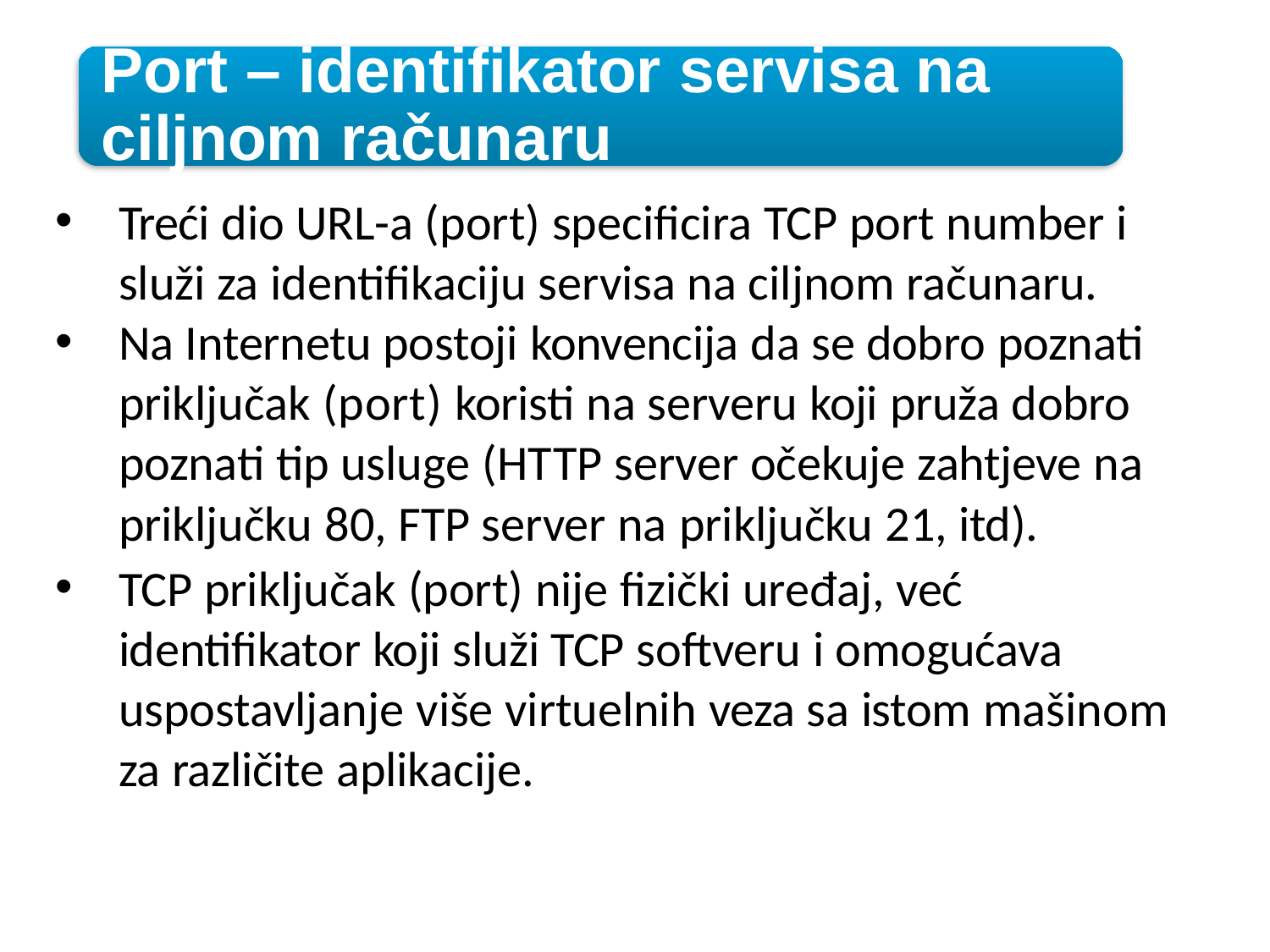

Port – identifikator servisa na ciljnom računaru
Treći dio URL-a (port) specificira TCP port number i služi za identifikaciju servisa na ciljnom računaru.
Na Internetu postoji konvencija da se dobro poznati priključak (port) koristi na serveru koji pruža dobro poznati tip usluge (HTTP server očekuje zahtjeve na priključku 80, FTP server na priključku 21, itd).
TCP priključak (port) nije fizički uređaj, već identifikator koji služi TCP softveru i omogućava uspostavljanje više virtuelnih veza sa istom mašinom za različite aplikacije.